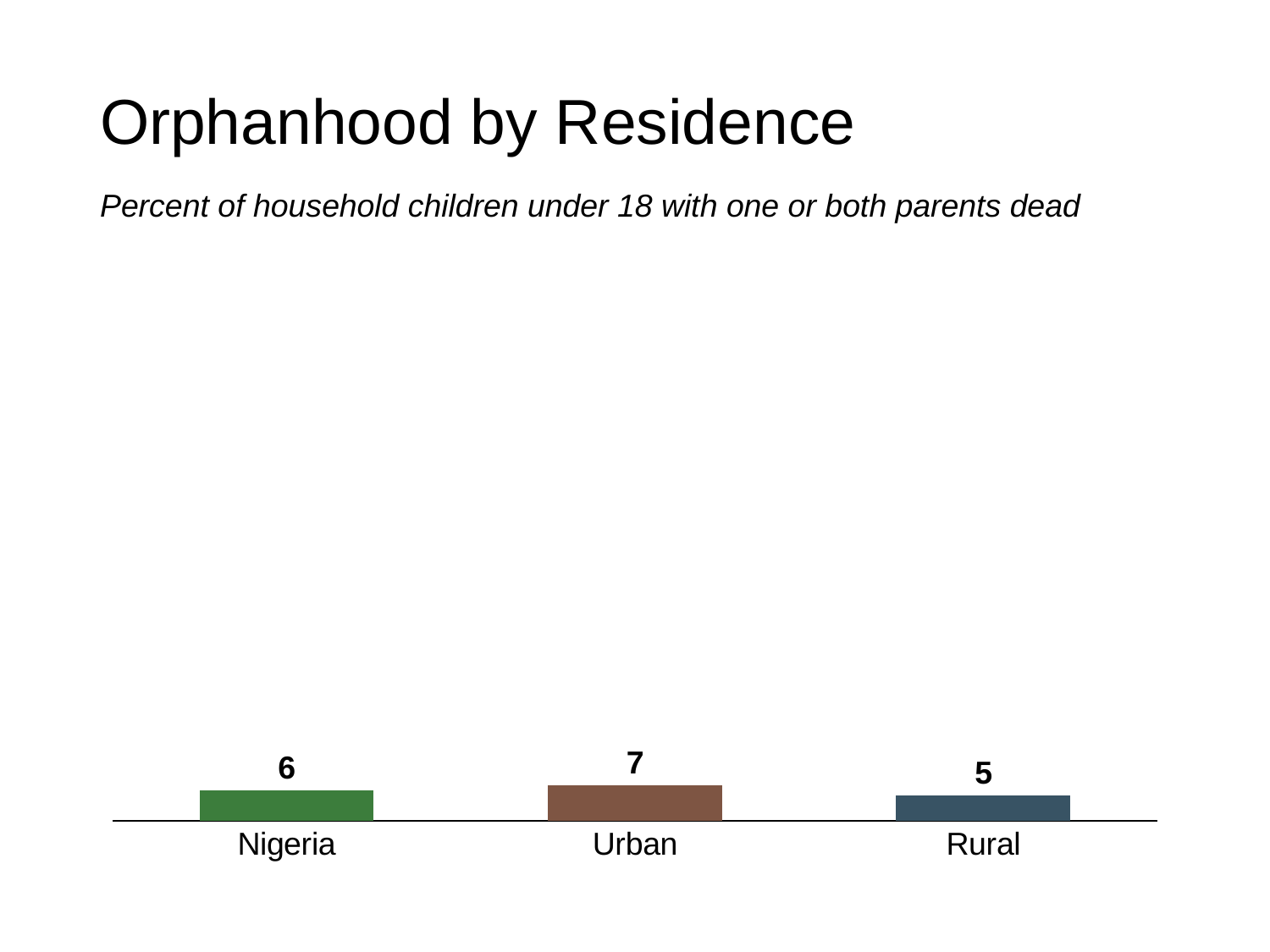

# Orphanhood by Residence
Percent of household children under 18 with one or both parents dead

### Chart

| Category | Nigeria |
|---|---|
| Nigeria | 6.0 |
| Urban | 7.0 |
| Rural | 5.0 |